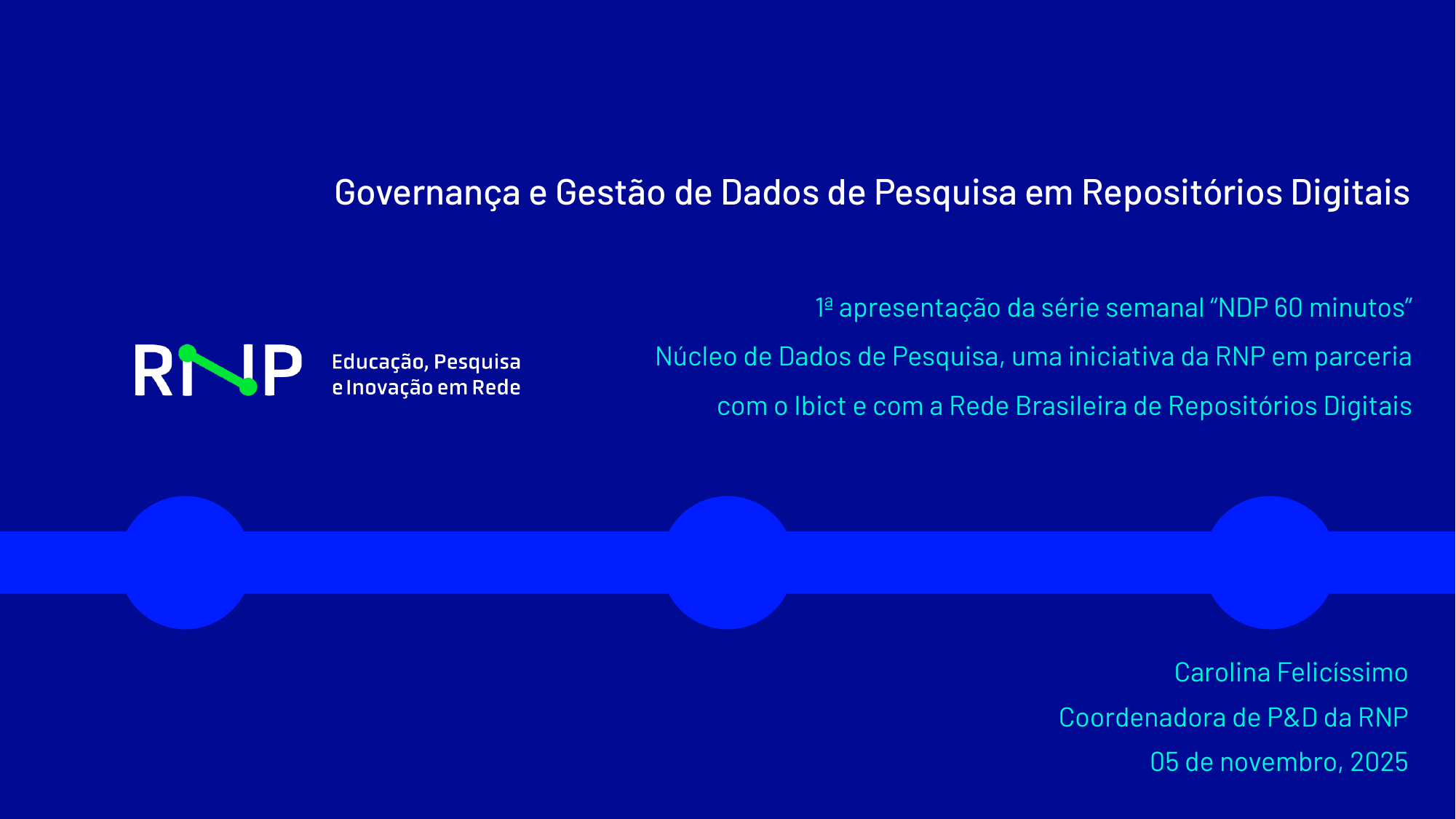

# Governança e Gestão de Dados de Pesquisa em Repositórios Digitais
1ª apresentação da série semanal “NDP 60 minutos”
Núcleo de Dados de Pesquisa, uma iniciativa da RNP em parceria com o Ibict e com a Rede Brasileira de Repositórios Digitais
Carolina Felicíssimo
Coordenadora de P&D da RNP
05 de novembro, 2025